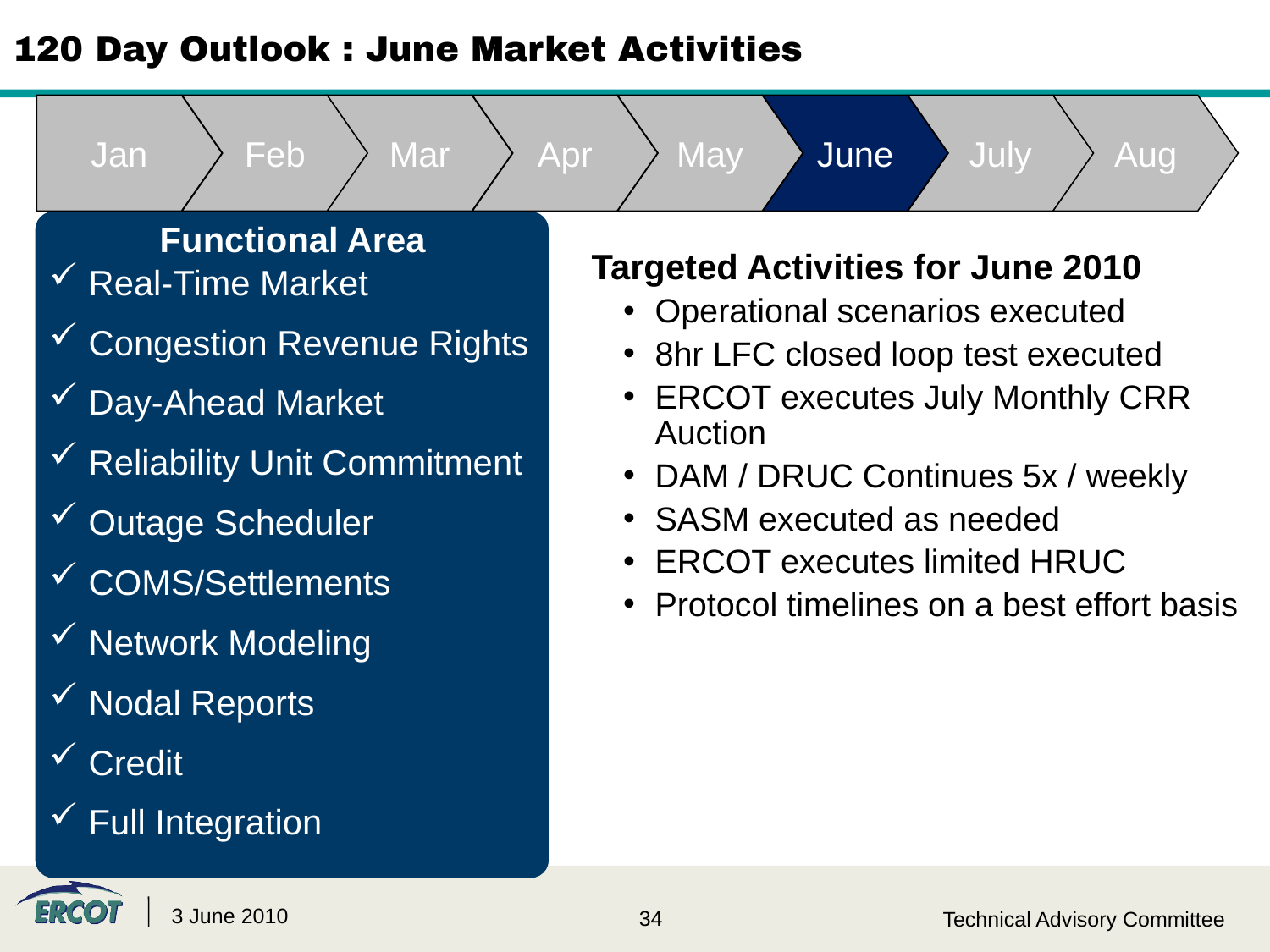

# 120 Day Outlook : June Market Activities
Jan
Feb
Mar
Apr
May
June
July
Aug

Functional Area
Targeted Activities for June 2010
Operational scenarios executed
8hr LFC closed loop test executed
ERCOT executes July Monthly CRR Auction
DAM / DRUC Continues 5x / weekly
SASM executed as needed
ERCOT executes limited HRUC
Protocol timelines on a best effort basis

Real-Time Market
Congestion Revenue Rights
Day-Ahead Market
Reliability Unit Commitment
Outage Scheduler
COMS/Settlements
Network Modeling
Nodal Reports
Credit
Full Integration
3 June 2010
Technical Advisory Committee